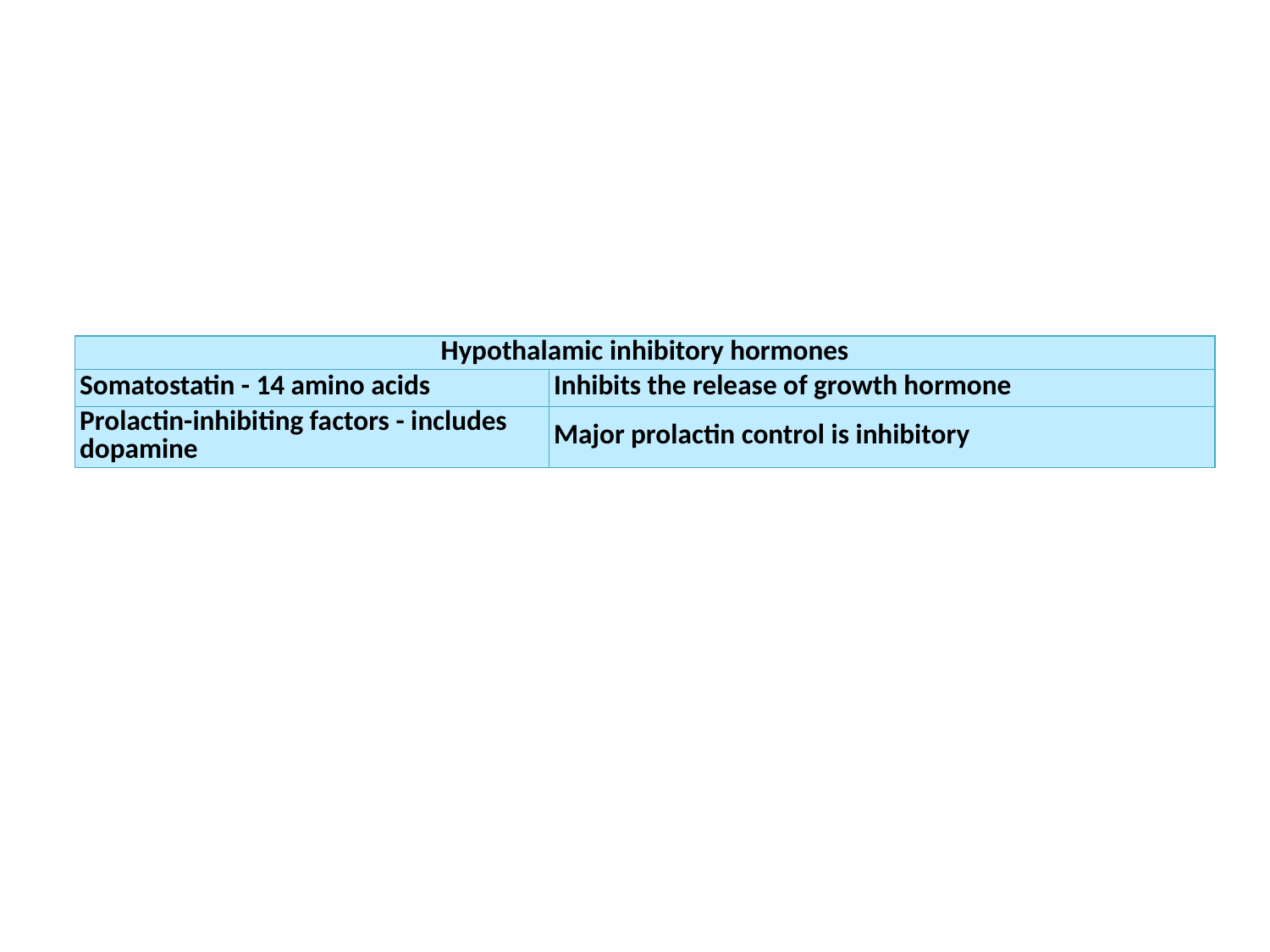

#
| Hypothalamic inhibitory hormones |  |  |
| --- | --- | --- |
| Somatostatin - 14 amino acids | Inhibits the release of growth hormone |  |
| Prolactin-inhibiting factors - includes dopamine | Major prolactin control is inhibitory |  |